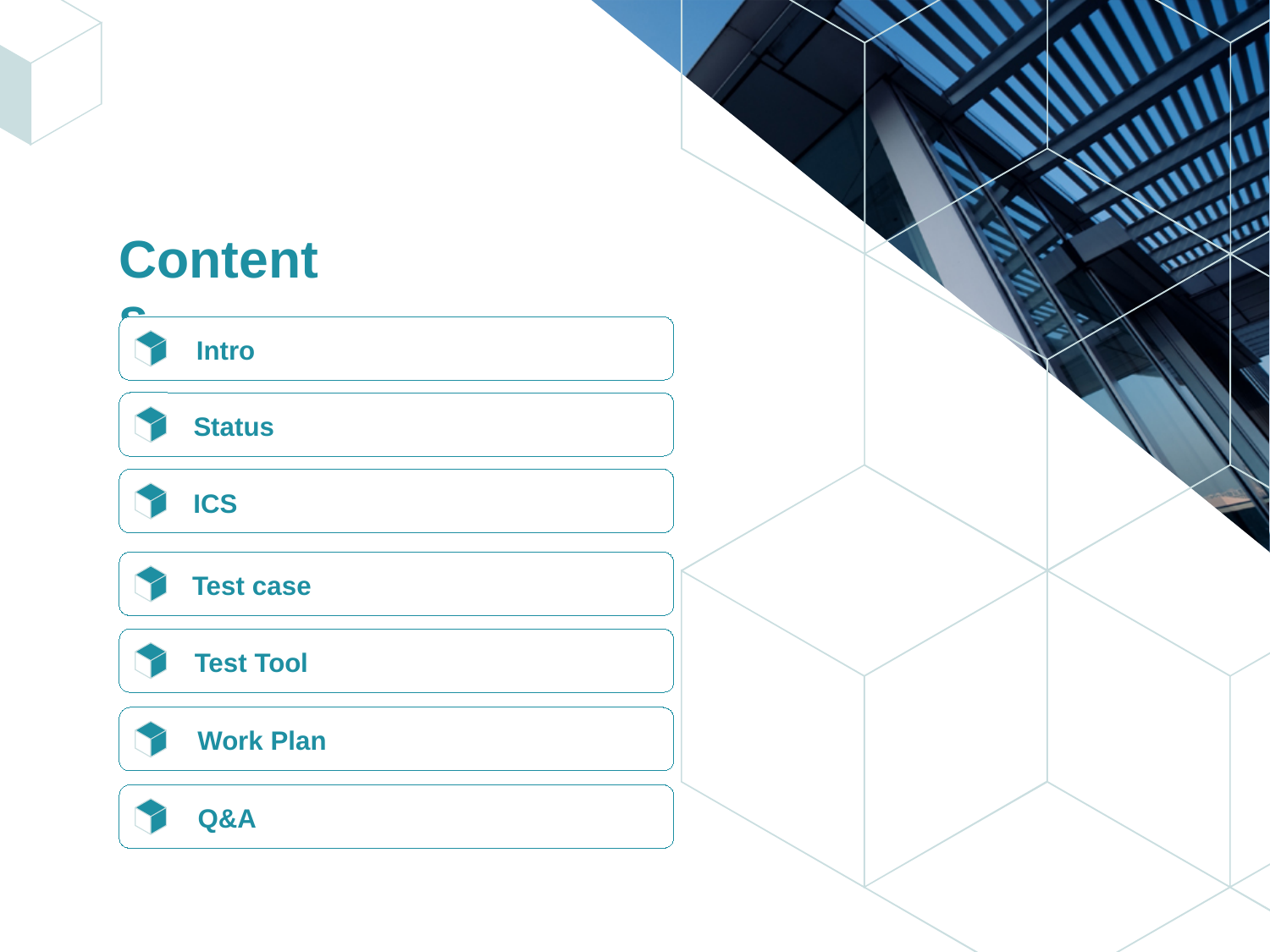

Contents

Intro

Status

ICS

Test case

Test Tool

Work Plan

Q&A